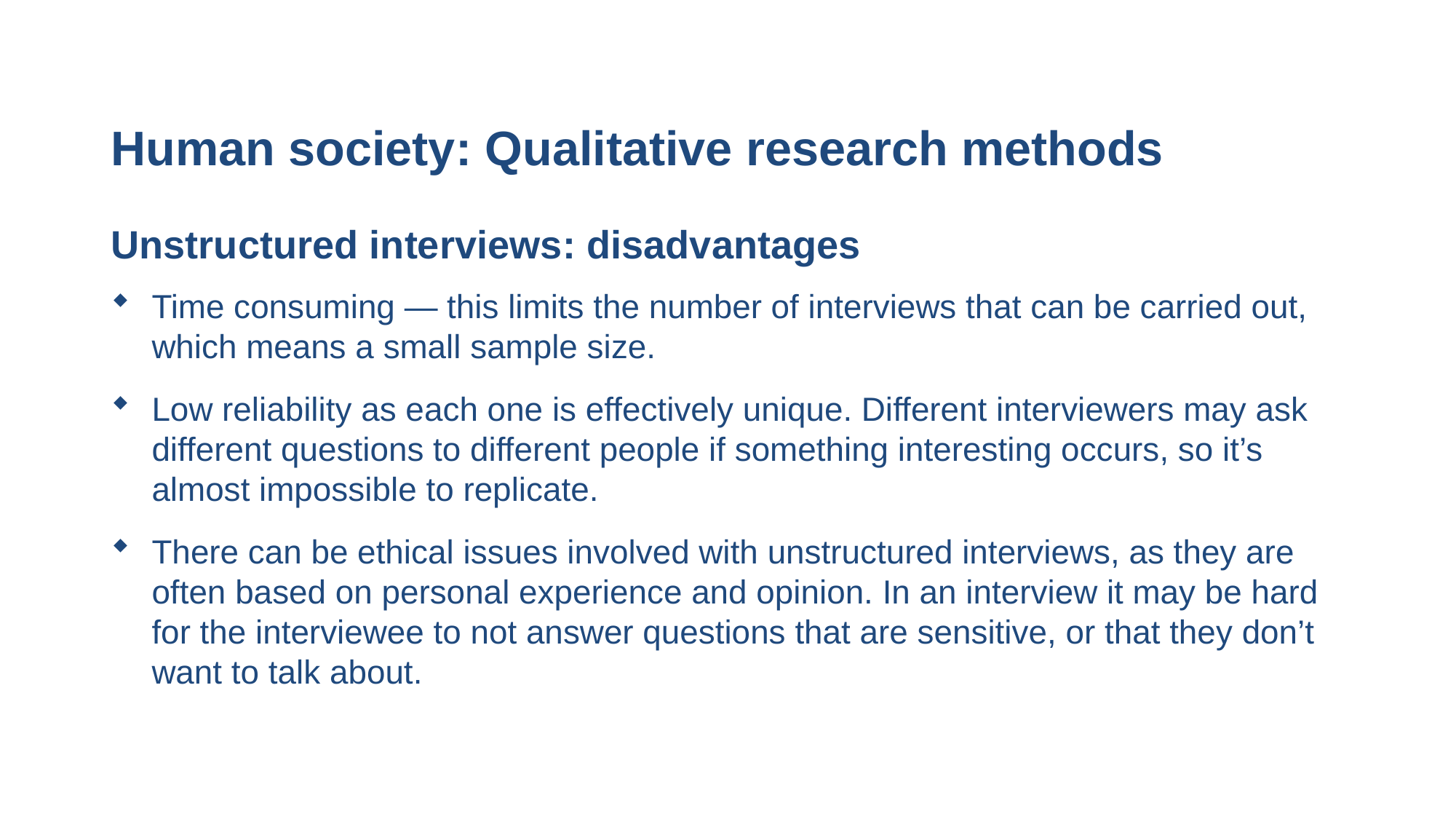

# Human society: Qualitative research methods
Unstructured interviews: disadvantages
Time consuming — this limits the number of interviews that can be carried out, which means a small sample size.
Low reliability as each one is effectively unique. Different interviewers may ask different questions to different people if something interesting occurs, so it’s almost impossible to replicate.
There can be ethical issues involved with unstructured interviews, as they are often based on personal experience and opinion. In an interview it may be hard for the interviewee to not answer questions that are sensitive, or that they don’t want to talk about.